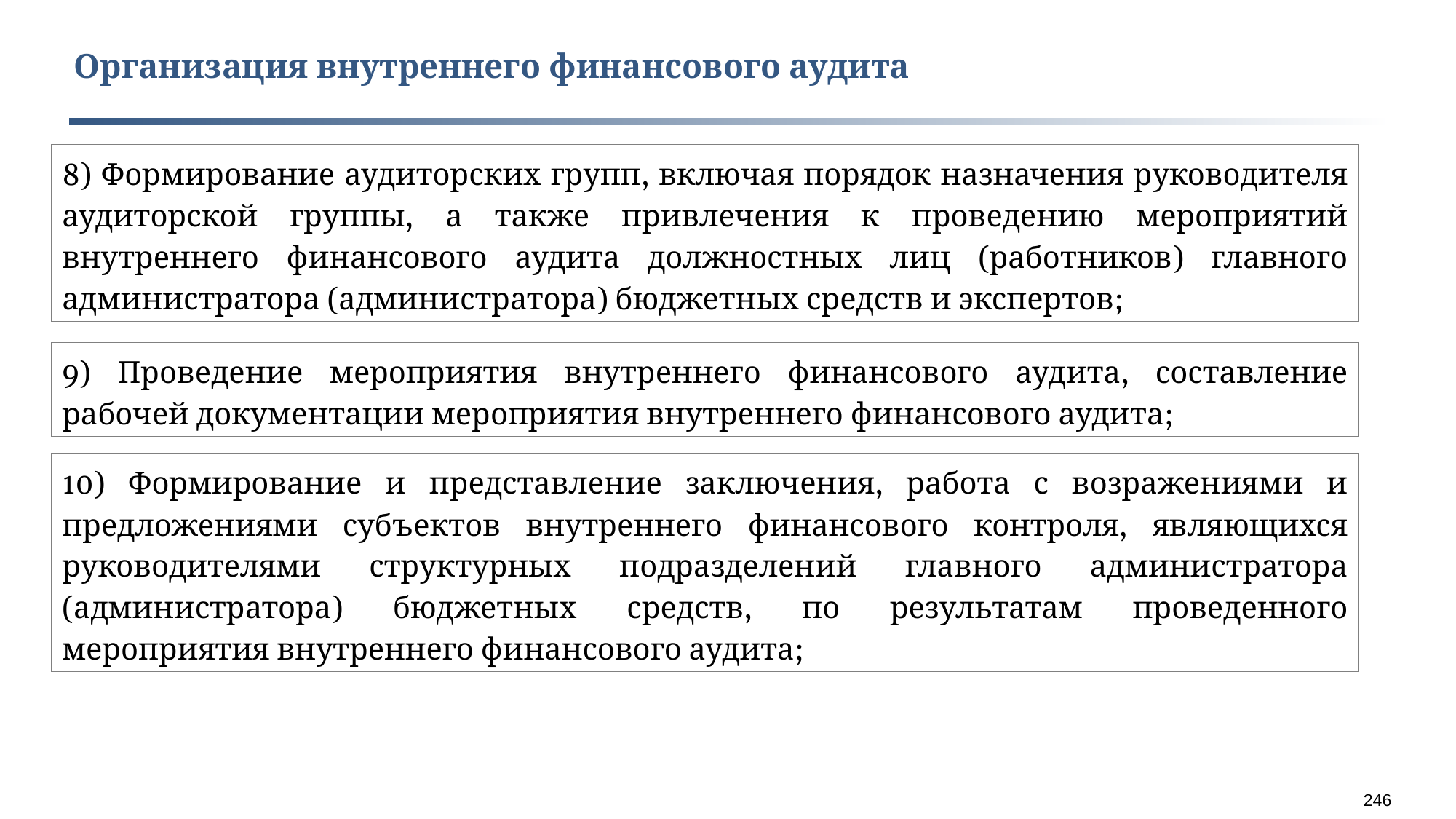

Организация внутреннего финансового аудита
8) Формирование аудиторских групп, включая порядок назначения руководителя аудиторской группы, а также привлечения к проведению мероприятий внутреннего финансового аудита должностных лиц (работников) главного администратора (администратора) бюджетных средств и экспертов;
9) Проведение мероприятия внутреннего финансового аудита, составление рабочей документации мероприятия внутреннего финансового аудита;
10) Формирование и представление заключения, работа с возражениями и предложениями субъектов внутреннего финансового контроля, являющихся руководителями структурных подразделений главного администратора (администратора) бюджетных средств, по результатам проведенного мероприятия внутреннего финансового аудита;